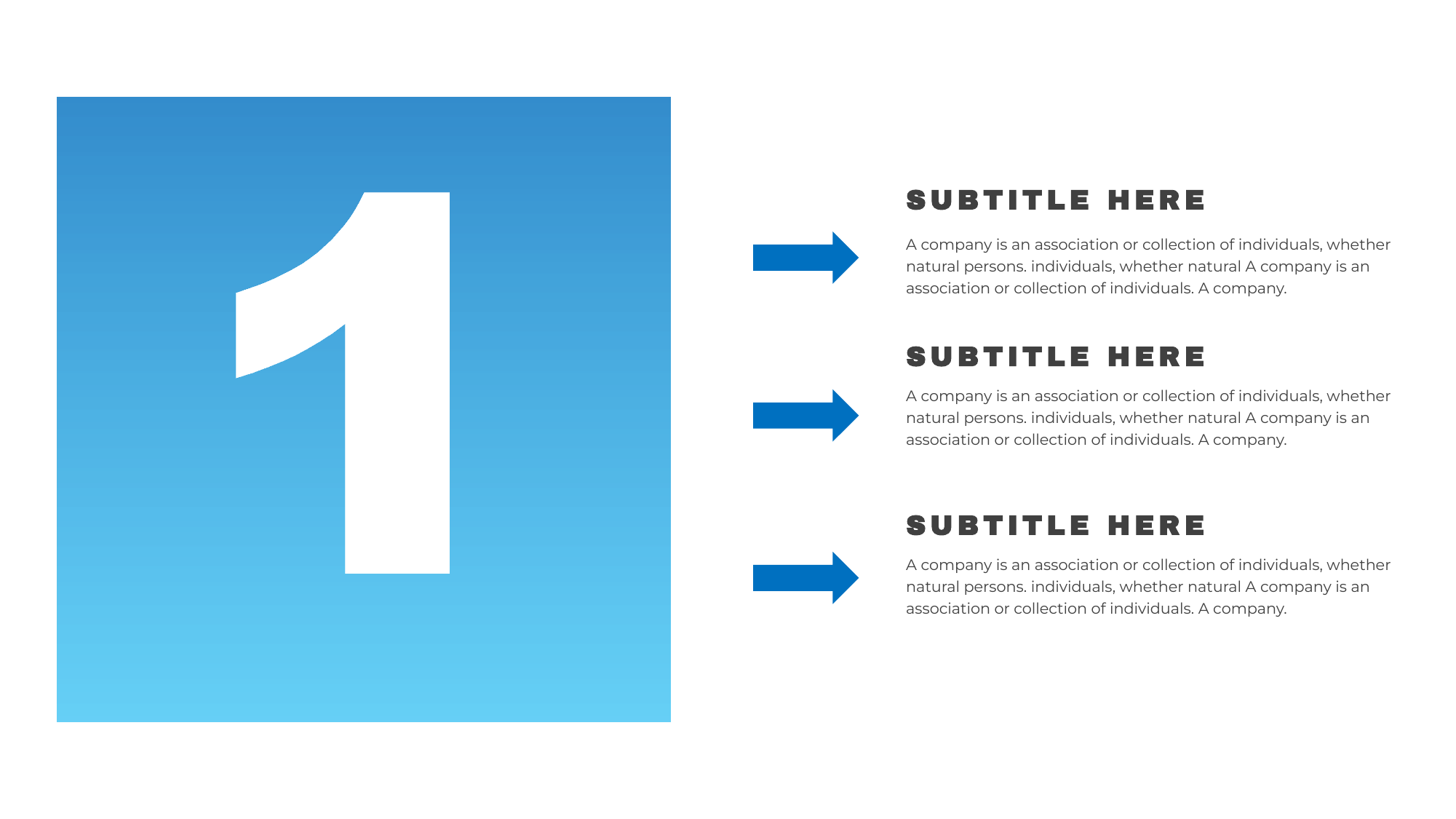

SUBTITLE HERE

A company is an association or collection of individuals, whether natural persons. individuals, whether natural A company is an association or collection of individuals. A company.
SUBTITLE HERE

A company is an association or collection of individuals, whether natural persons. individuals, whether natural A company is an association or collection of individuals. A company.
SUBTITLE HERE

A company is an association or collection of individuals, whether natural persons. individuals, whether natural A company is an association or collection of individuals. A company.